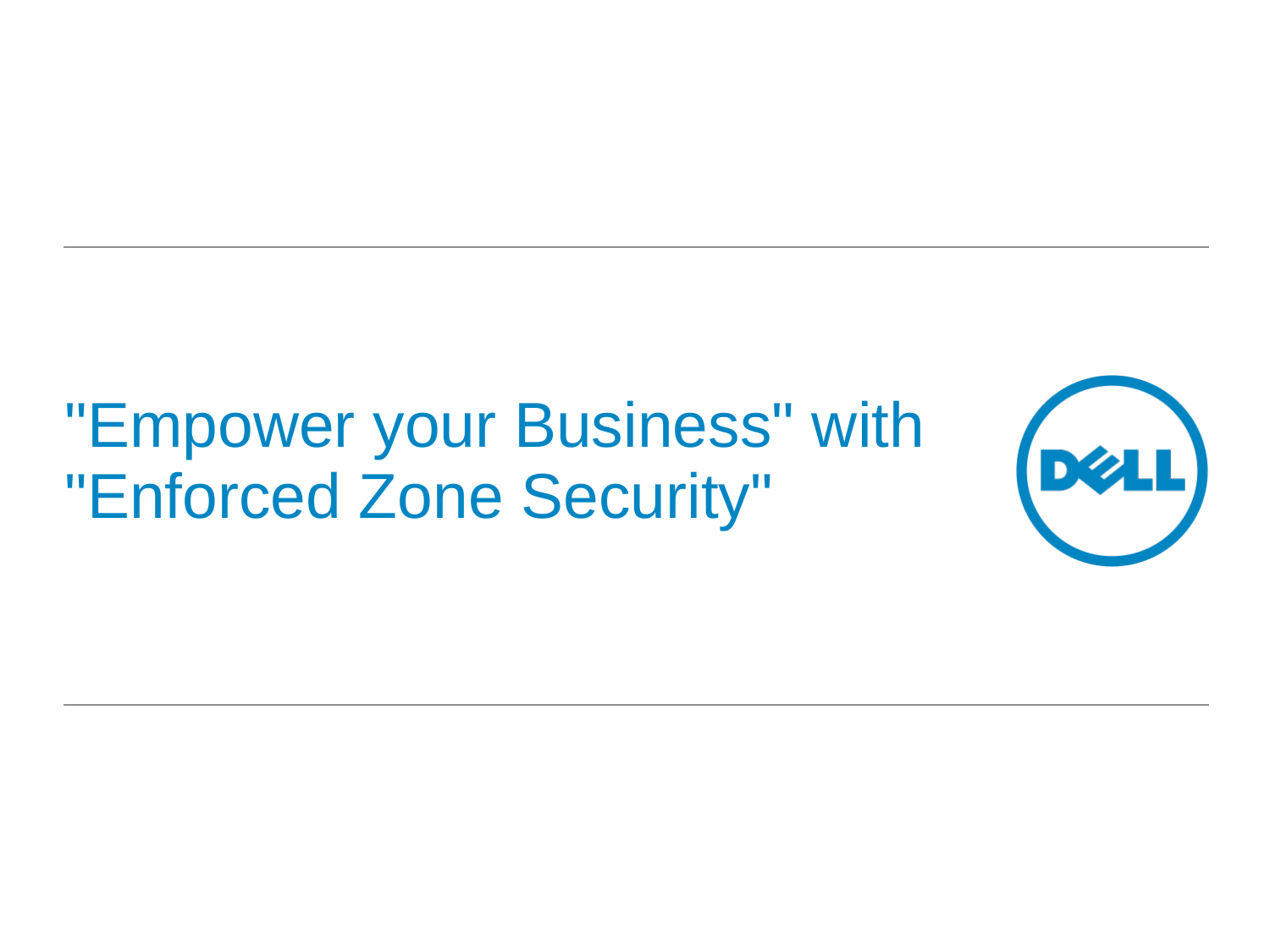

# "Empower your Business" with  "Enforced Zone Security"